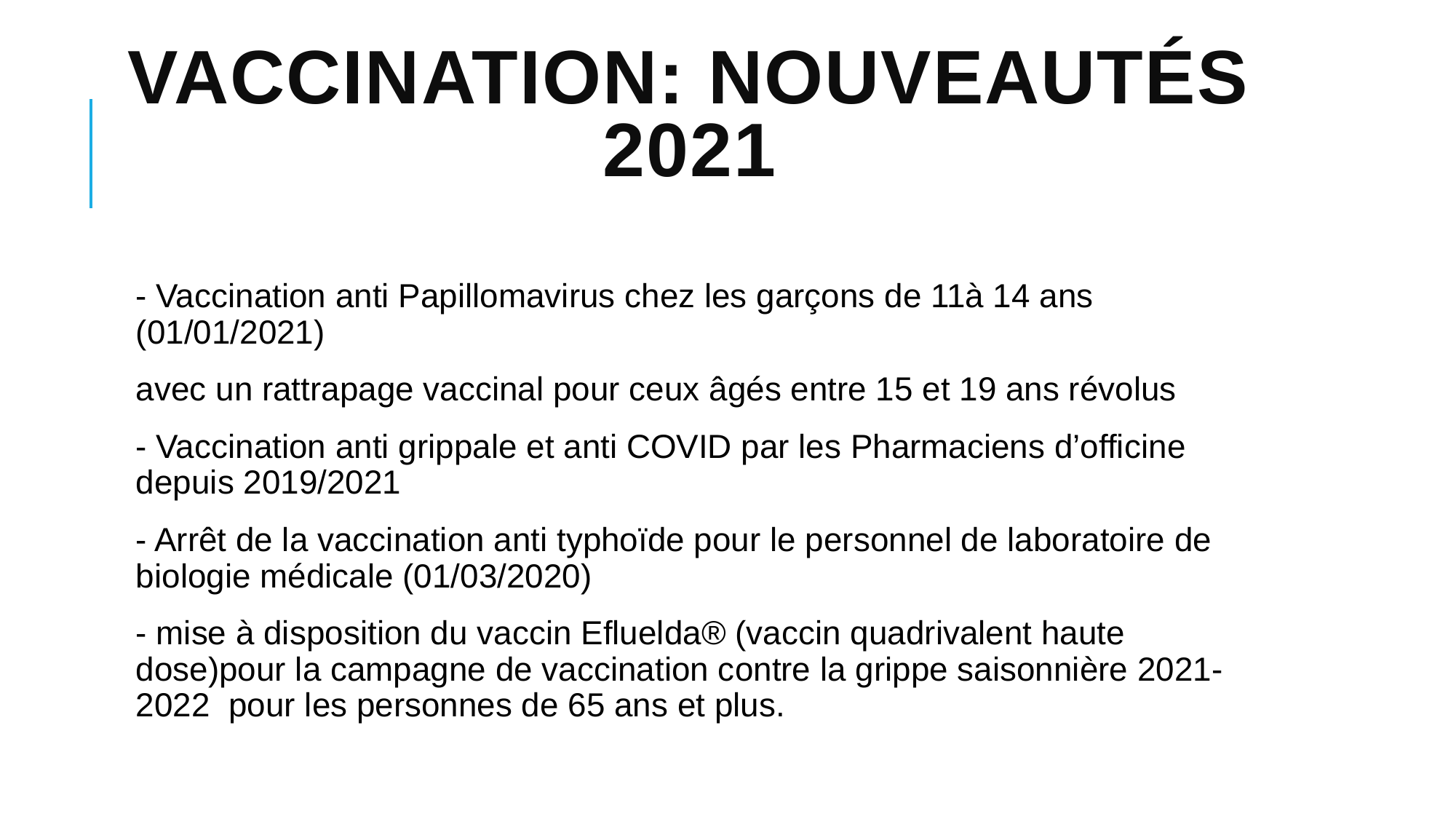

# Vaccination: Nouveautés 2021
- Vaccination anti Papillomavirus chez les garçons de 11à 14 ans (01/01/2021)
avec un rattrapage vaccinal pour ceux âgés entre 15 et 19 ans révolus
- Vaccination anti grippale et anti COVID par les Pharmaciens d’officine depuis 2019/2021
- Arrêt de la vaccination anti typhoïde pour le personnel de laboratoire de biologie médicale (01/03/2020)
- mise à disposition du vaccin Efluelda® (vaccin quadrivalent haute dose)pour la campagne de vaccination contre la grippe saisonnière 2021-2022  pour les personnes de 65 ans et plus.